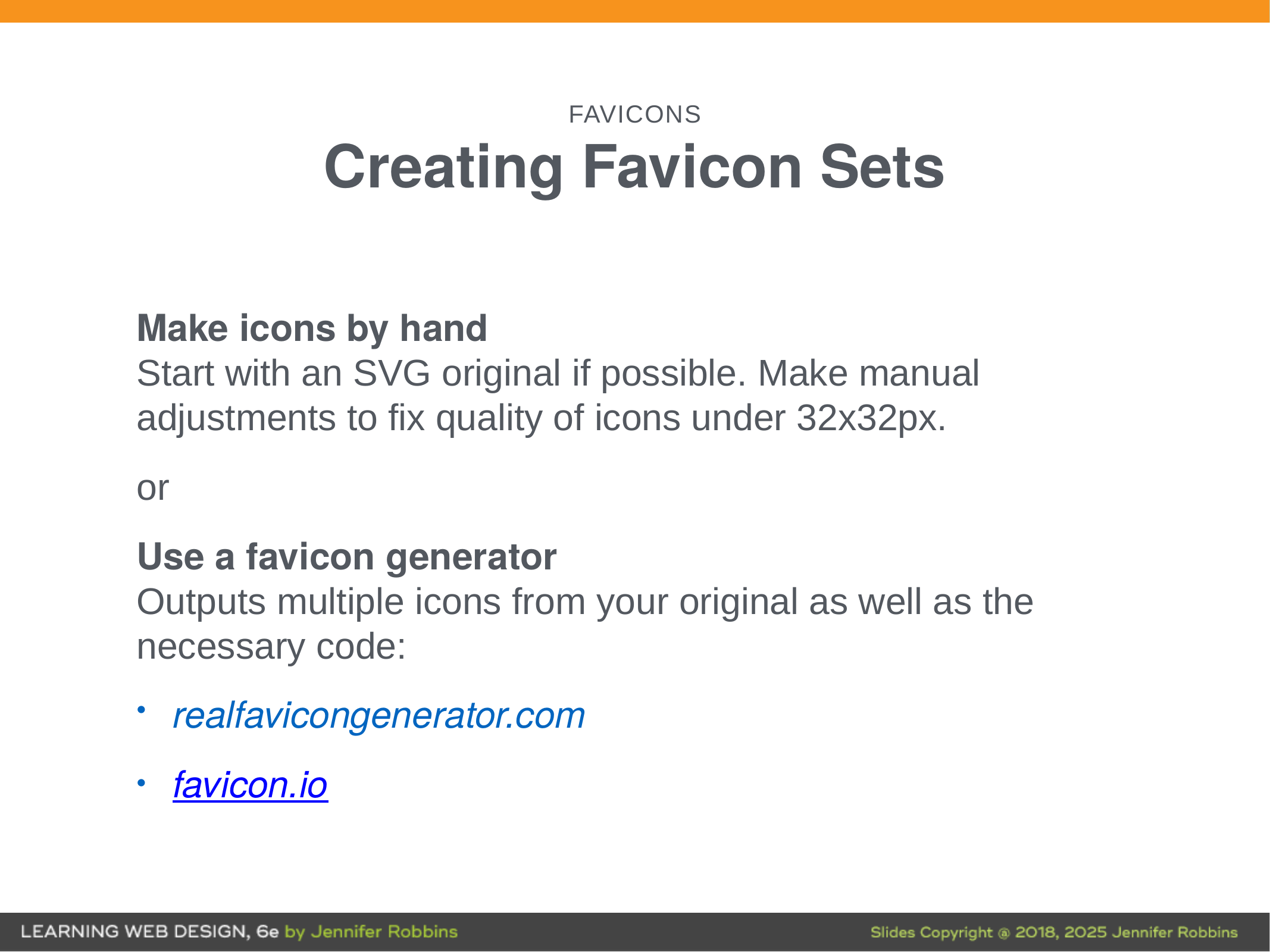

# FAVICONS
Creating Favicon Sets
Make icons by hand
Start with an SVG original if possible. Make manual adjustments to fix quality of icons under 32x32px.
or
Use a favicon generator
Outputs multiple icons from your original as well as the necessary code:
realfavicongenerator.com
favicon.io